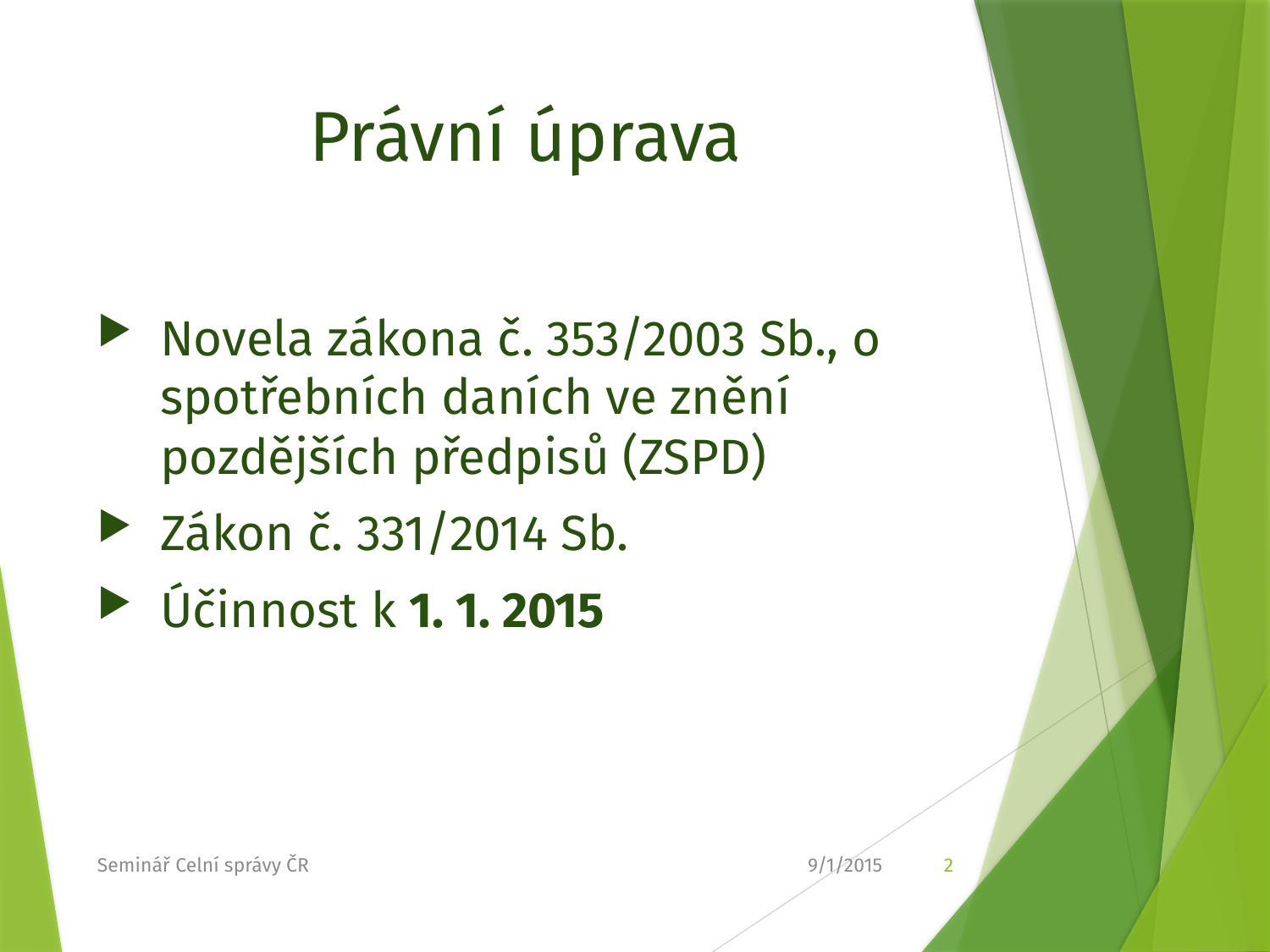

# Právní úprava
Novela zákona č. 353/2003 Sb., o spotřebních daních ve znění pozdějších předpisů (ZSPD)
Zákon č. 331/2014 Sb.
Účinnost k 1. 1. 2015
Seminář Celní správy ČR
9/1/2015
2